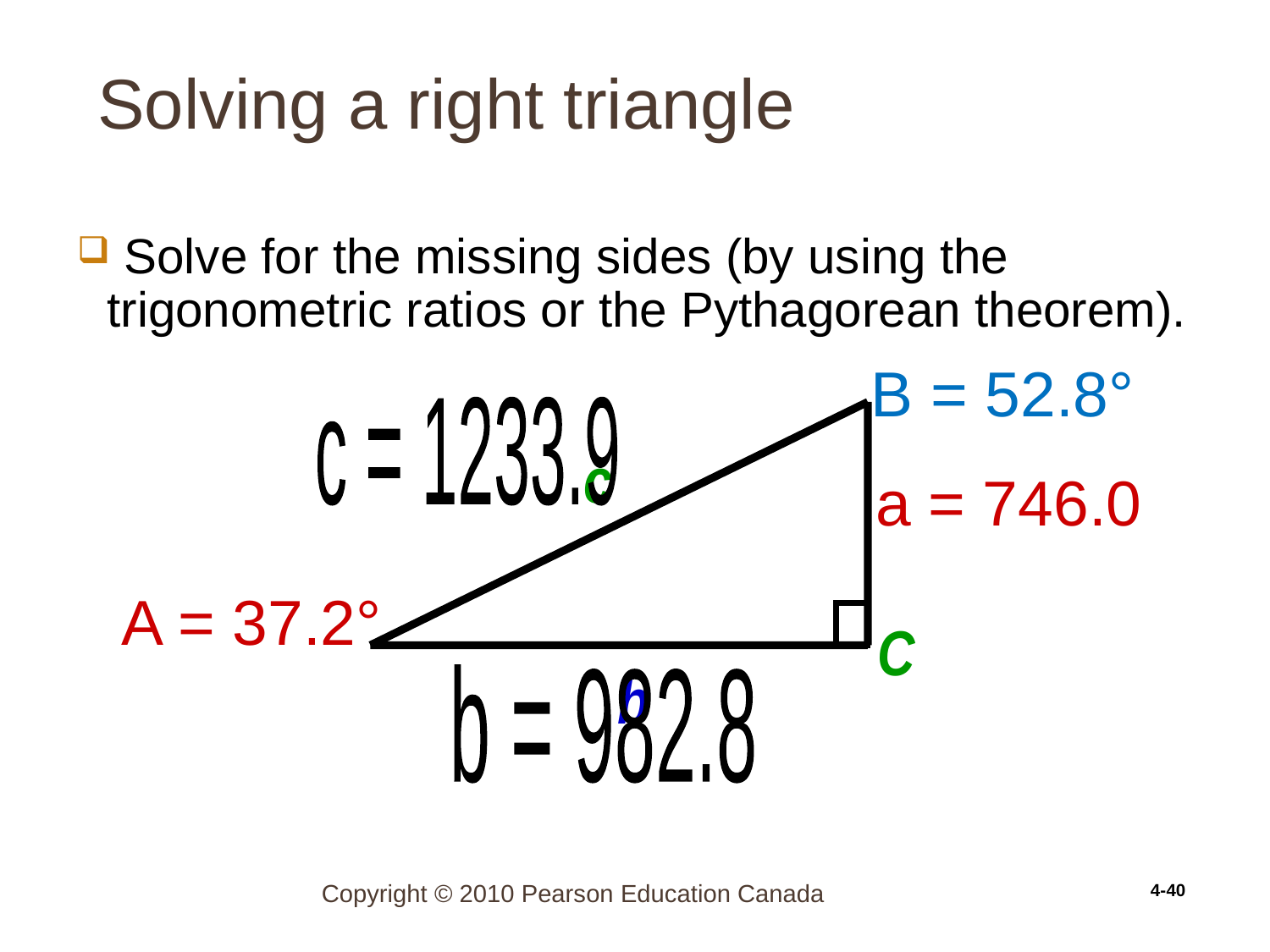

# Solving a right triangle
4-40
 Solve for the missing sides (by using the trigonometric ratios or the Pythagorean theorem).
B = 52.8°
c = 1233.9

c
a = 746.0
A = 37.2°

C

b
b = 982.8
Copyright © 2010 Pearson Education Canada
4-40